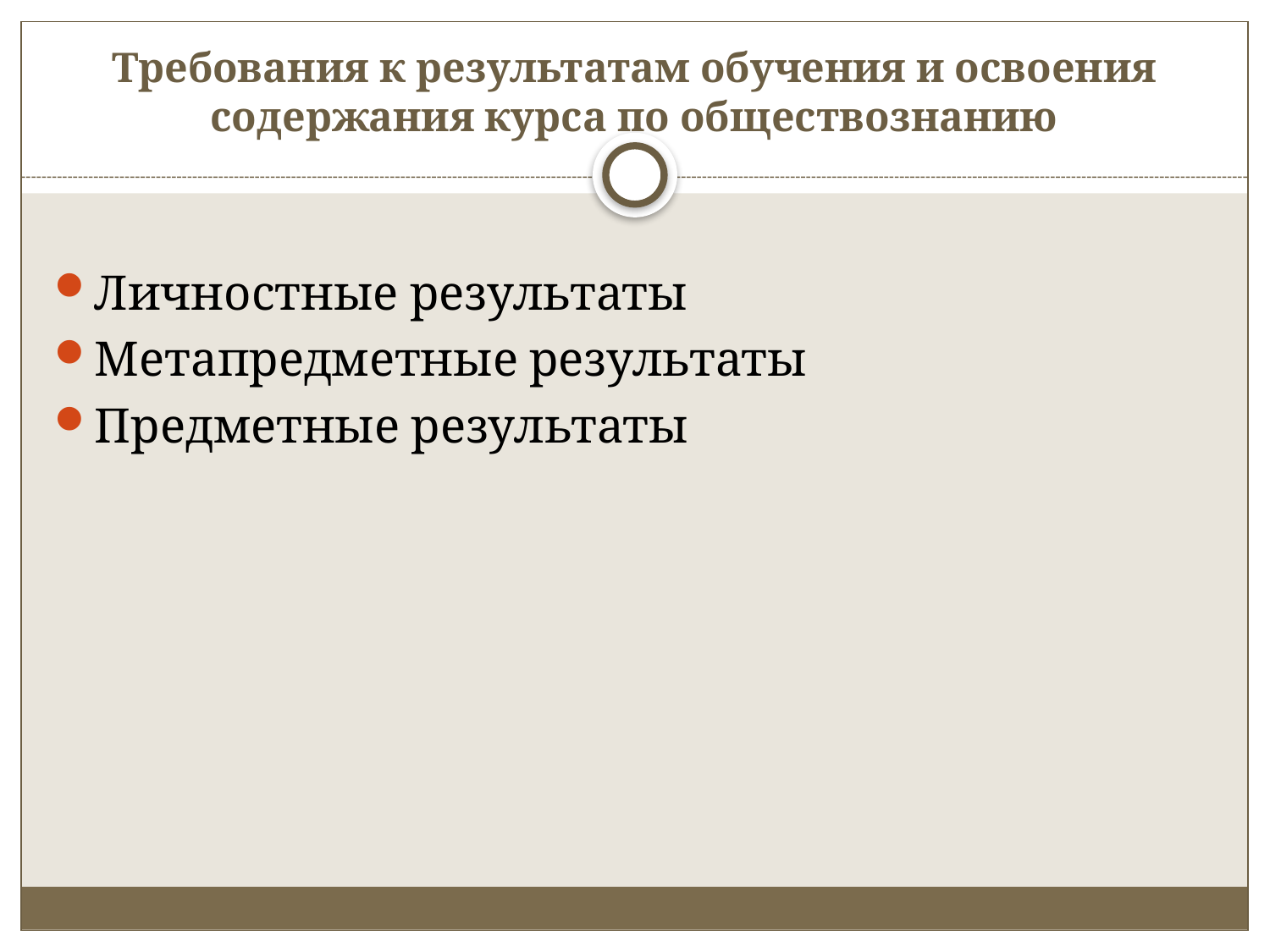

# Требования к результатам обучения и освоения содержания курса по обществознанию
Личностные результаты
Метапредметные результаты
Предметные результаты